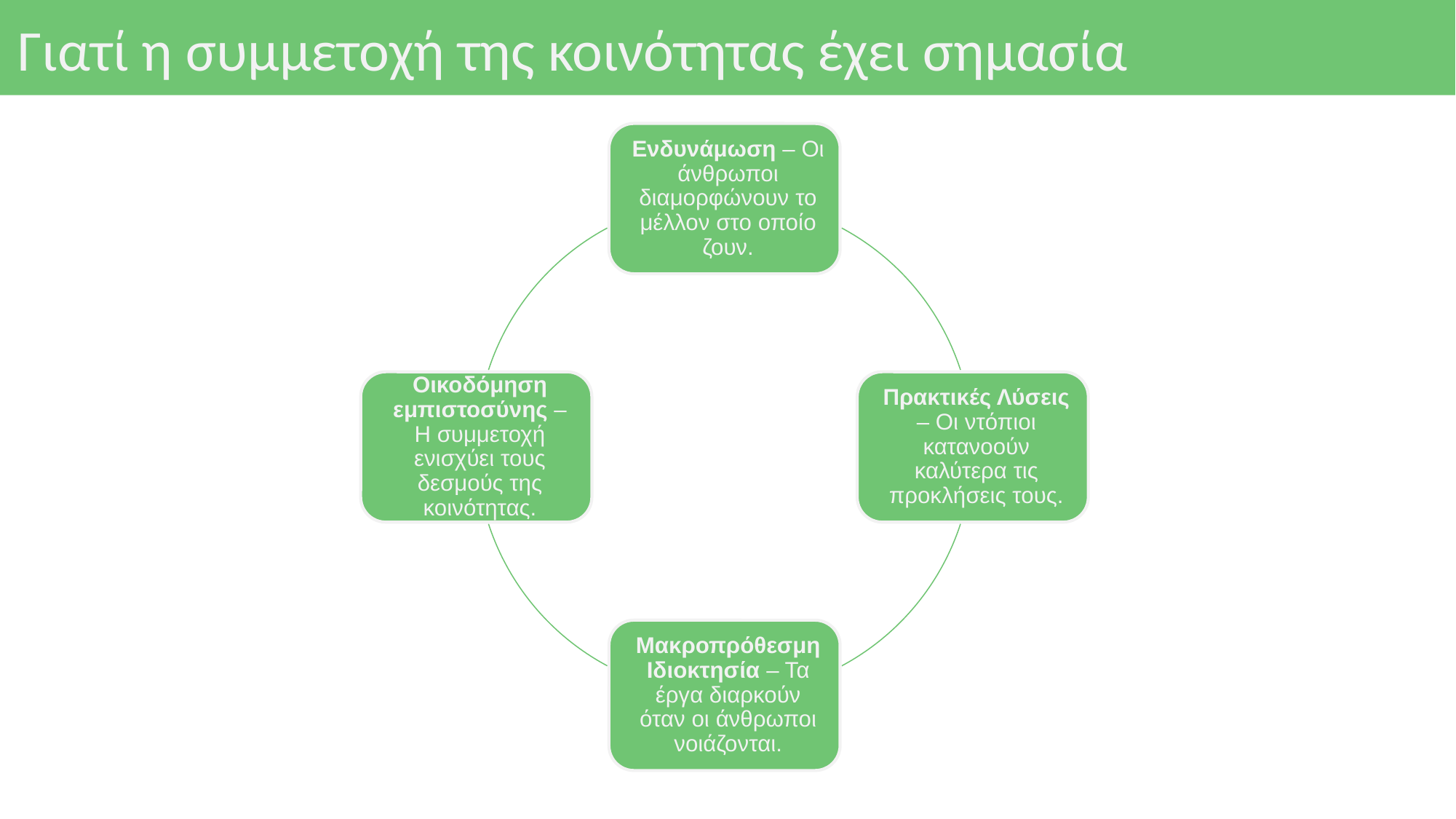

# Γιατί η συμμετοχή της κοινότητας έχει σημασία
Ενδυνάμωση – Οι άνθρωποι διαμορφώνουν το μέλλον στο οποίο ζουν.
Πρακτικές Λύσεις – Οι ντόπιοι κατανοούν καλύτερα τις προκλήσεις τους.
Μακροπρόθεσμη Ιδιοκτησία – Τα έργα διαρκούν όταν οι άνθρωποι νοιάζονται.
Οικοδόμηση εμπιστοσύνης – Η συμμετοχή ενισχύει τους δεσμούς της κοινότητας.